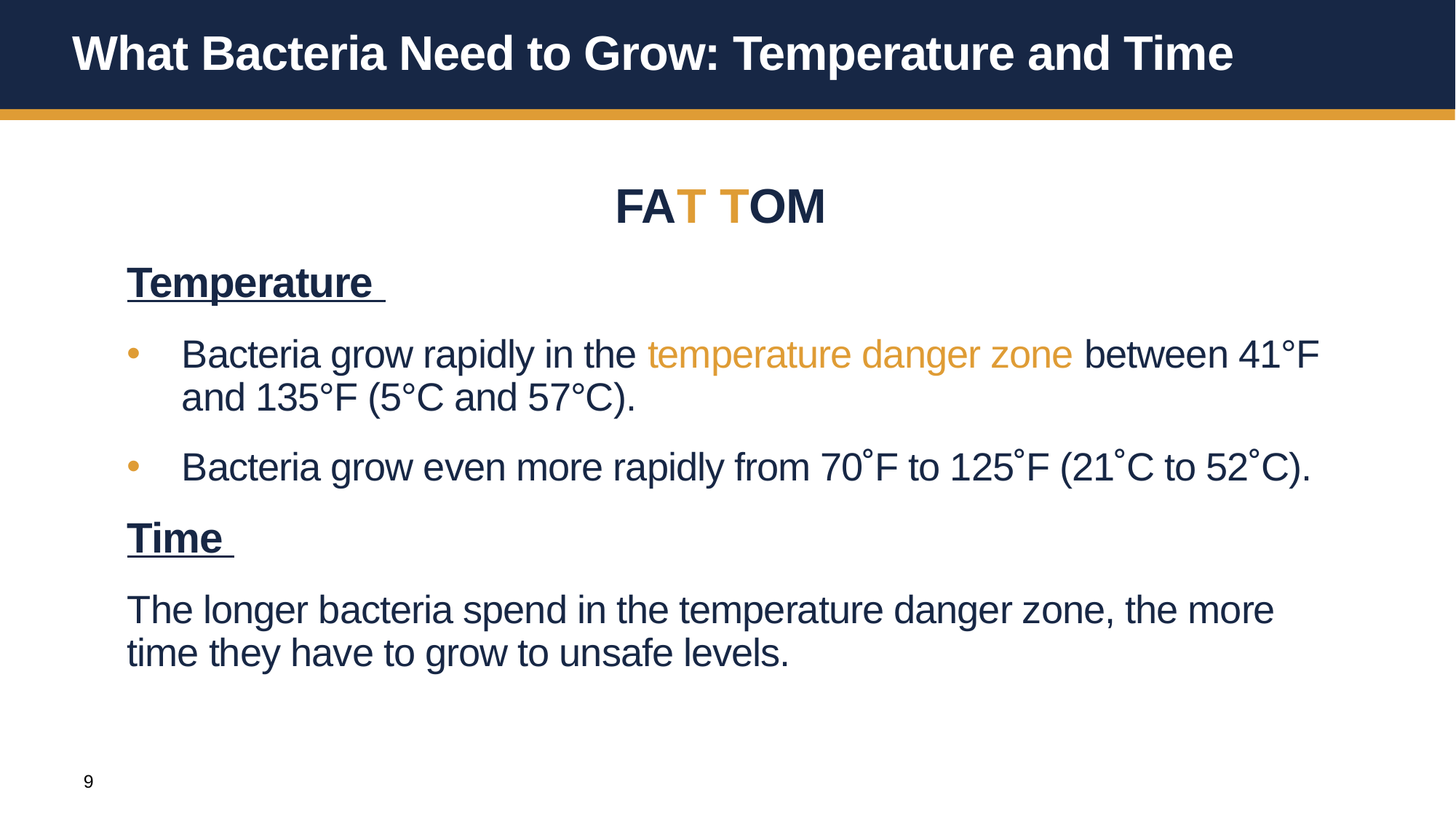

# What Bacteria Need to Grow: Temperature and Time
FAT TOM
Temperature
Bacteria grow rapidly in the temperature danger zone between 41°F and 135°F (5°C and 57°C).
Bacteria grow even more rapidly from 70˚F to 125˚F (21˚C to 52˚C).
Time
The longer bacteria spend in the temperature danger zone, the more time they have to grow to unsafe levels.

9